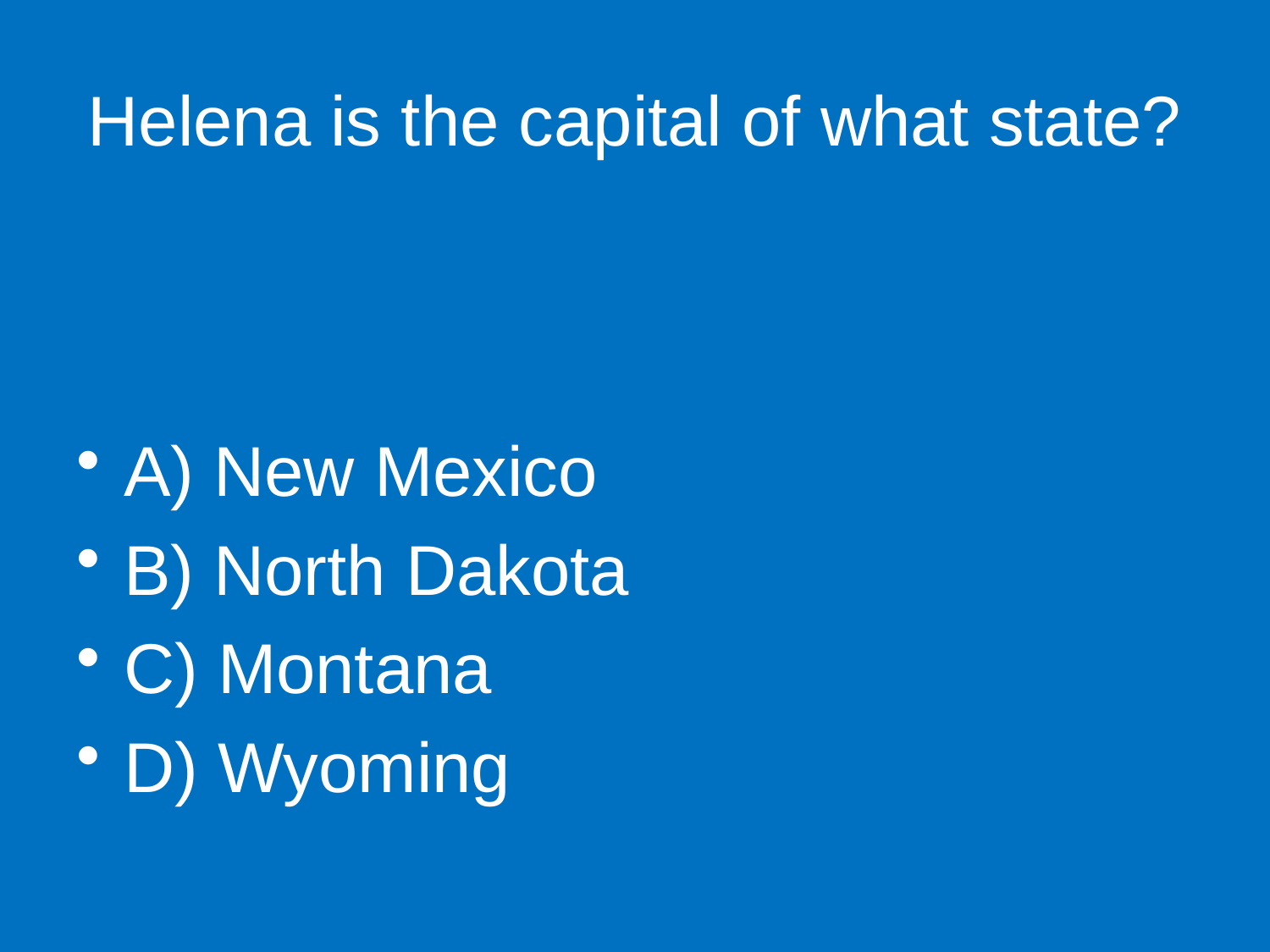

# Helena is the capital of what state?

A) New Mexico
B) North Dakota
C) Montana
D) Wyoming